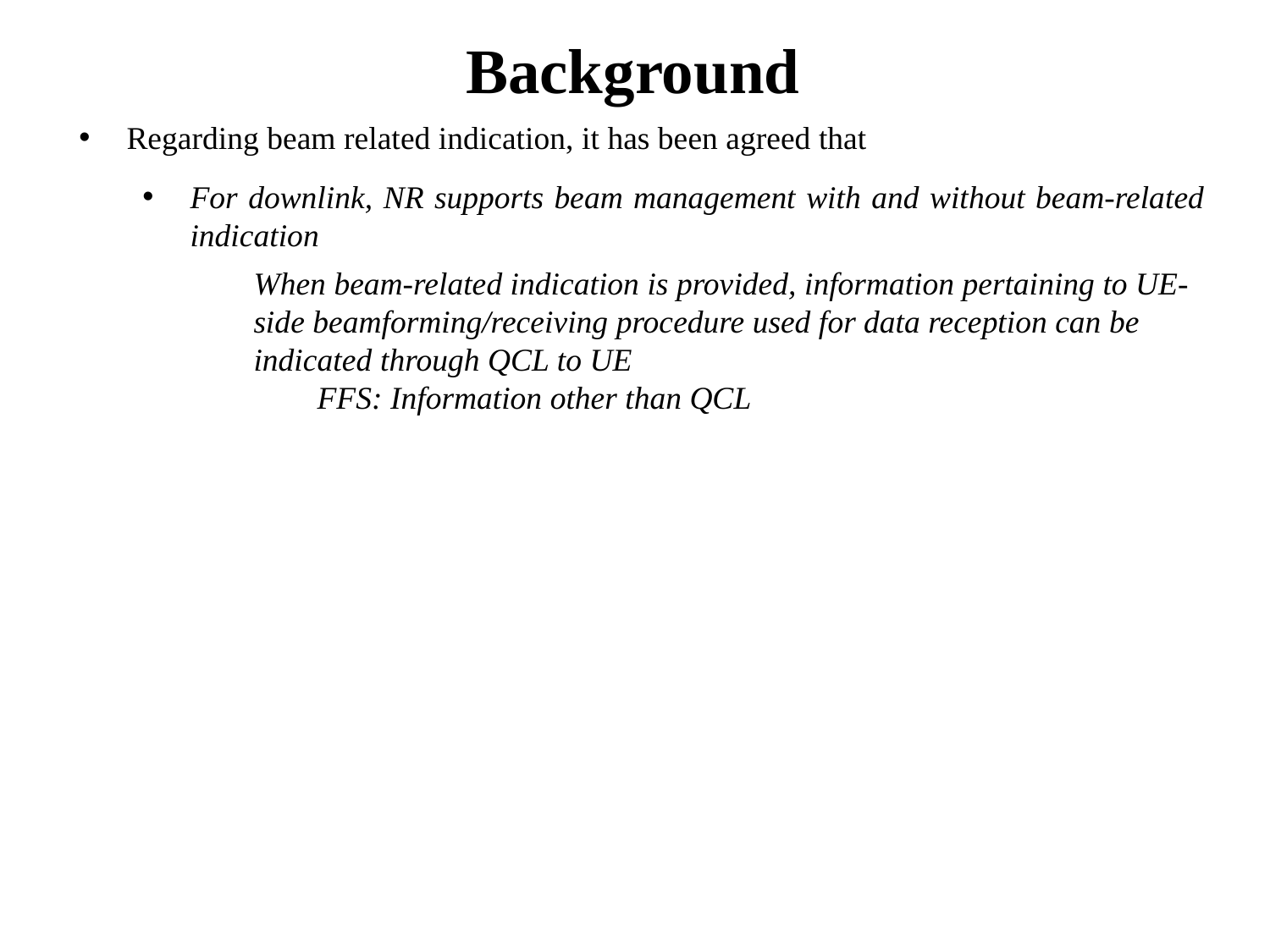

# Background
Regarding beam related indication, it has been agreed that
For downlink, NR supports beam management with and without beam-related indication
When beam-related indication is provided, information pertaining to UE-side beamforming/receiving procedure used for data reception can be indicated through QCL to UE
FFS: Information other than QCL